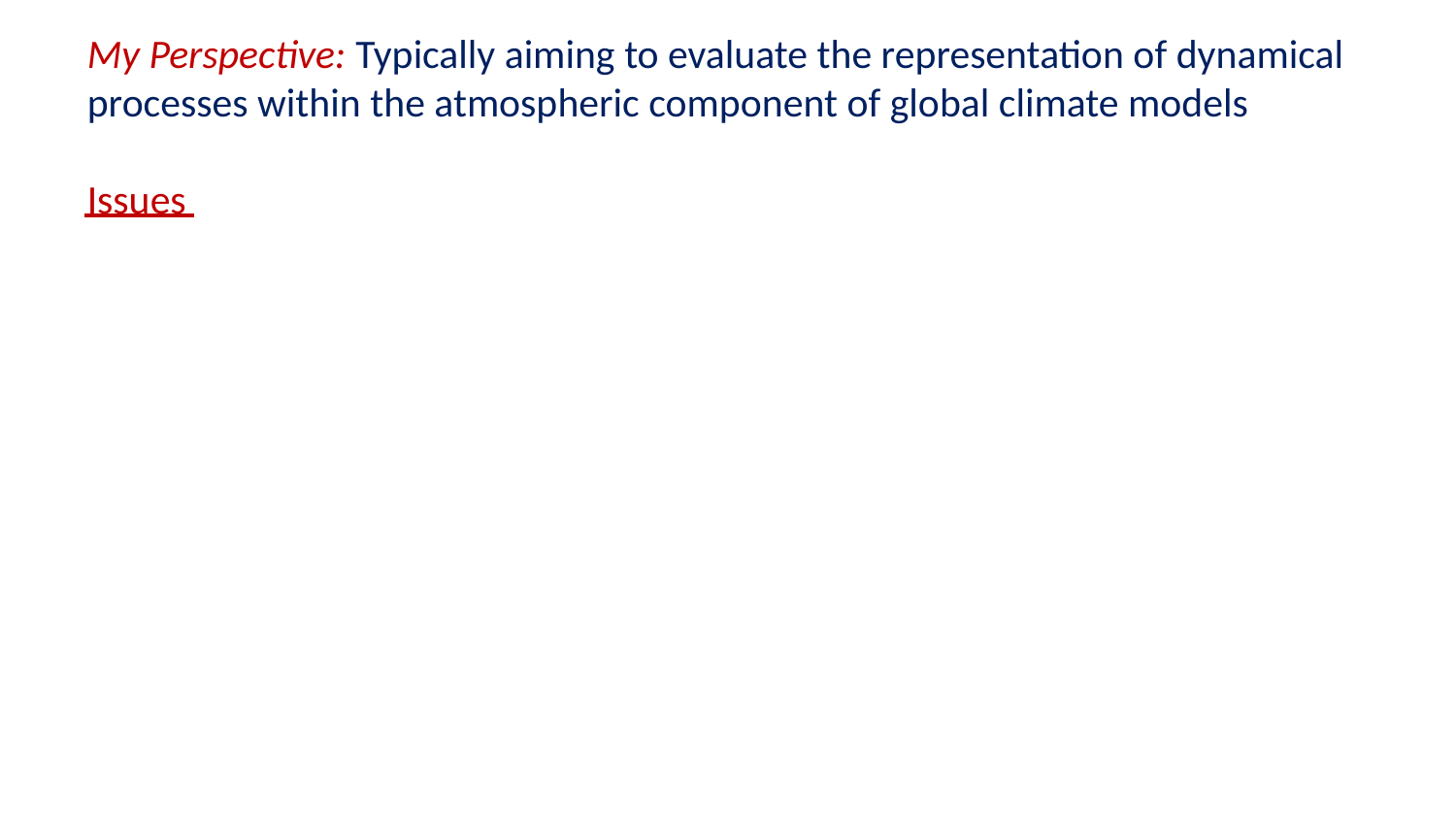

My Perspective: Typically aiming to evaluate the representation of dynamical processes within the atmospheric component of global climate models
Issues